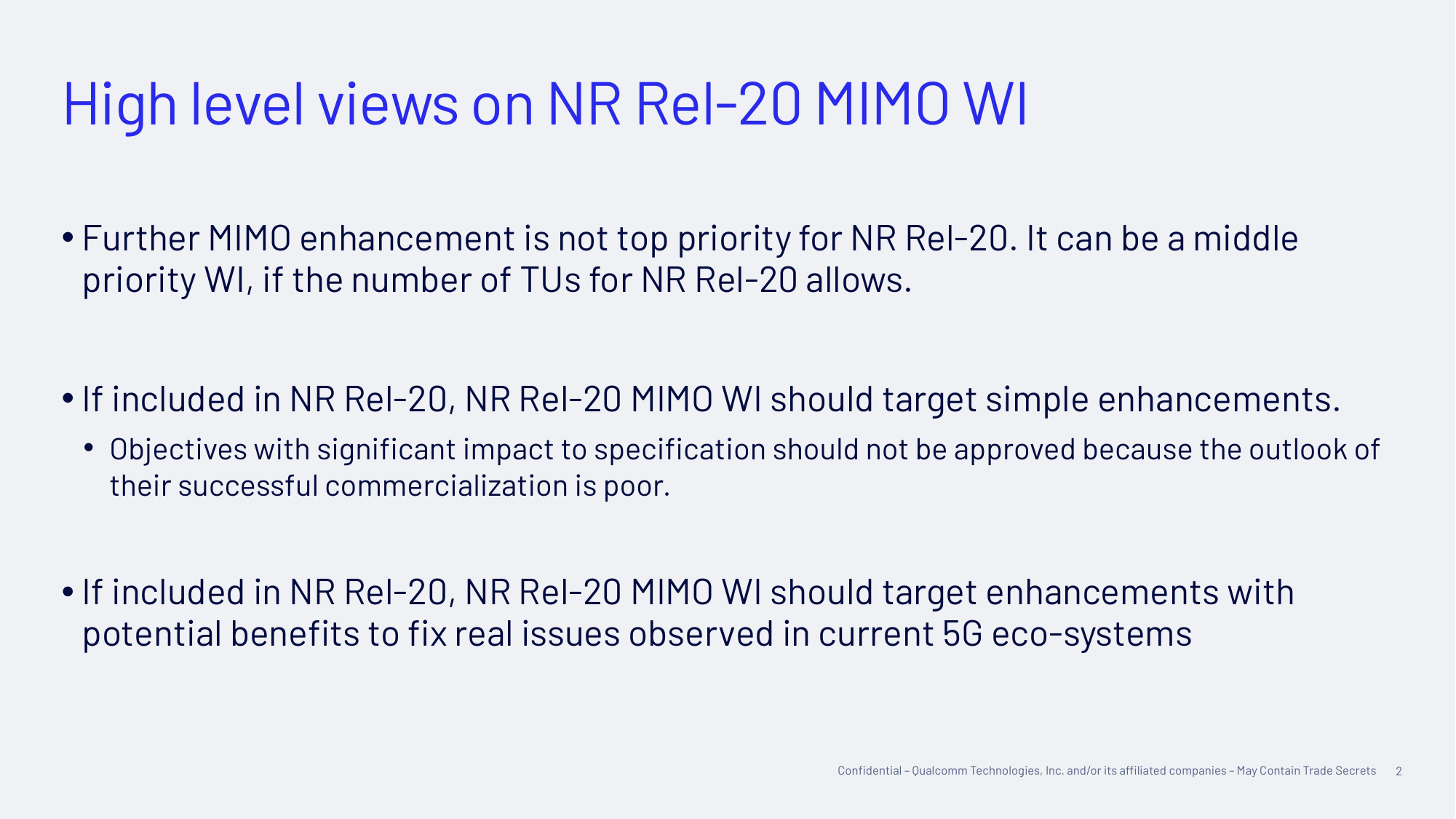

# High level views on NR Rel-20 MIMO WI

Further MIMO enhancement is not top priority for NR Rel-20. It can be a middle priority WI, if the number of TUs for NR Rel-20 allows.

If included in NR Rel-20, NR Rel-20 MIMO WI should target simple enhancements.
Objectives with significant impact to specification should not be approved because the outlook of their successful commercialization is poor.

If included in NR Rel-20, NR Rel-20 MIMO WI should target enhancements with potential benefits to fix real issues observed in current 5G eco-systems